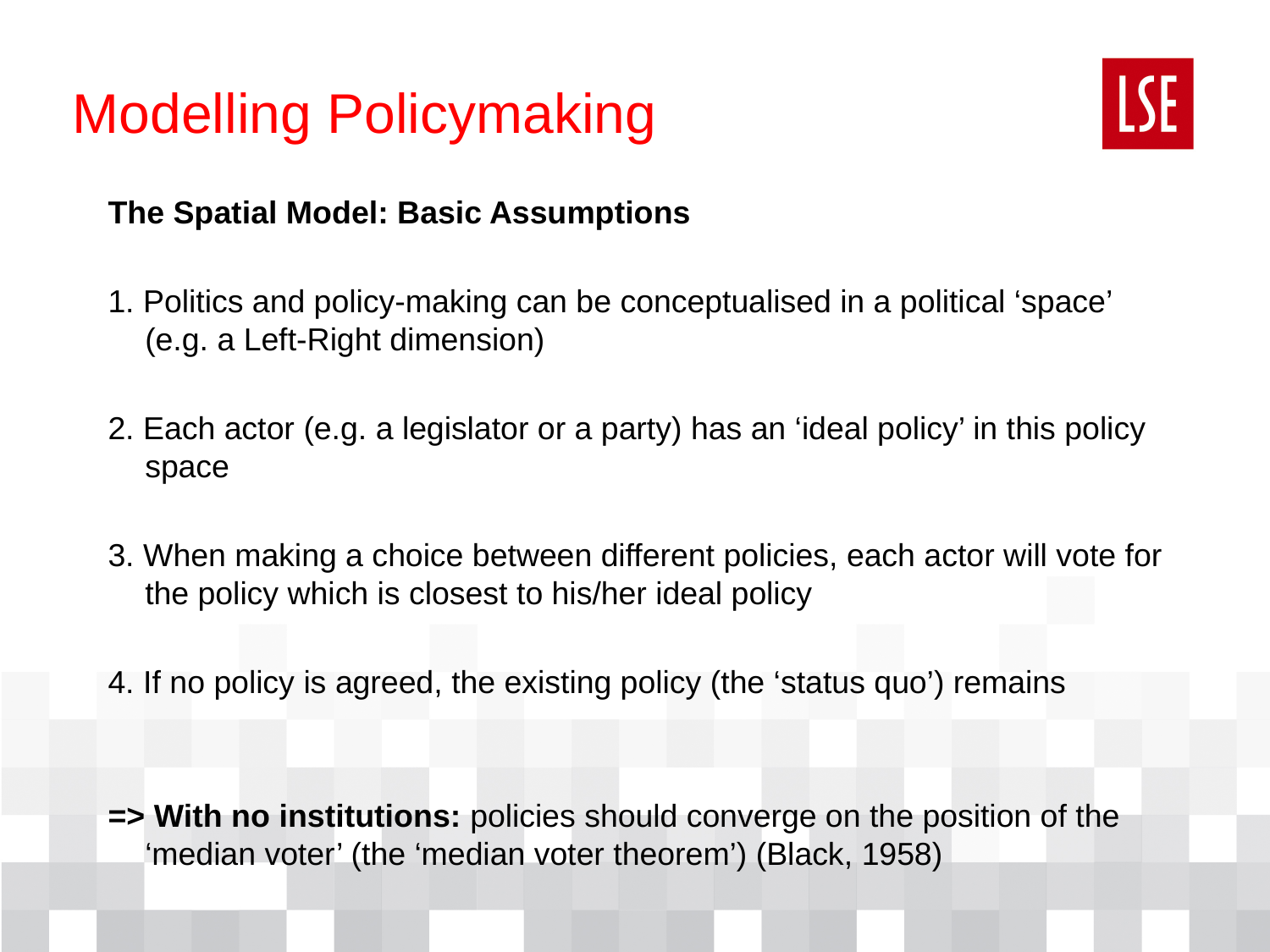

# Modelling Policymaking
The Spatial Model: Basic Assumptions

1. Politics and policy-making can be conceptualised in a political ‘space’ (e.g. a Left-Right dimension)

2. Each actor (e.g. a legislator or a party) has an ‘ideal policy’ in this policy space

3. When making a choice between different policies, each actor will vote for the policy which is closest to his/her ideal policy

4. If no policy is agreed, the existing policy (the ‘status quo’) remains

=> With no institutions: policies should converge on the position of the ‘median voter’ (the ‘median voter theorem’) (Black, 1958)